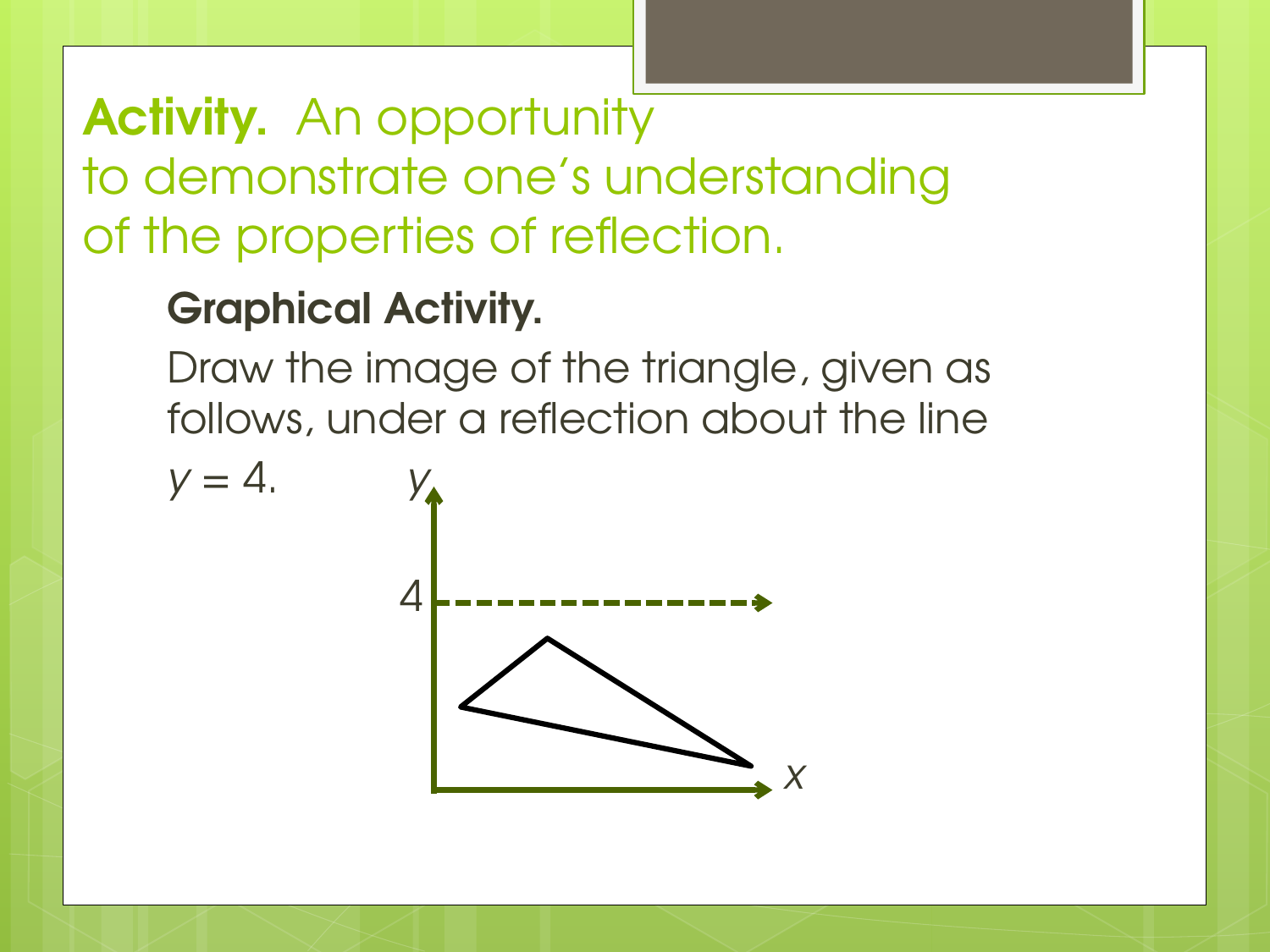

# Activity.  An opportunity to demonstrate one’s understanding of the properties of reflection.
Graphical Activity.
Draw the image of the triangle, given as follows, under a reflection about the line
y = 4.           y

                    4

                                                     x